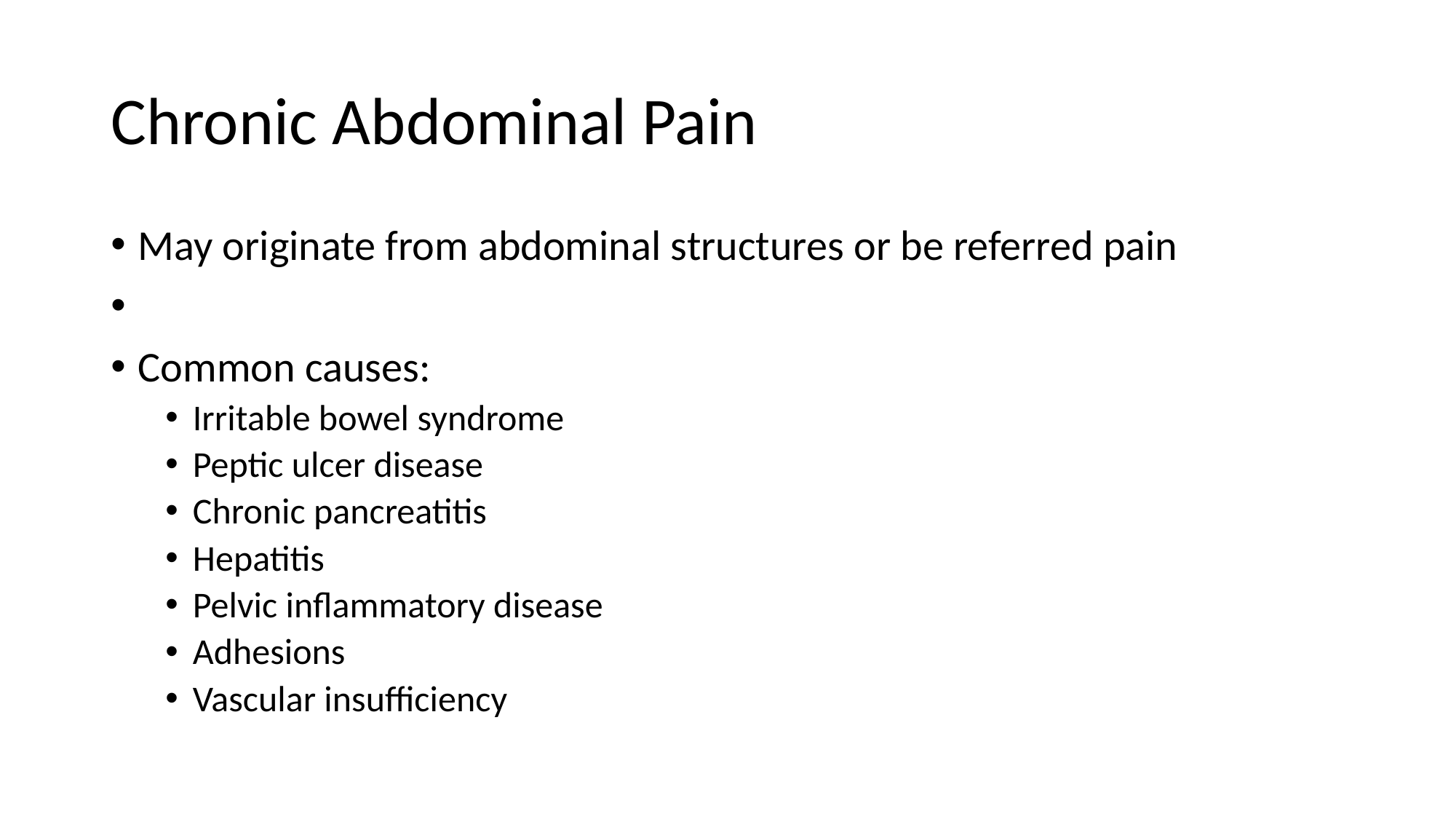

# Chronic Abdominal Pain
May originate from abdominal structures or be referred pain

Common causes:
Irritable bowel syndrome
Peptic ulcer disease
Chronic pancreatitis
Hepatitis
Pelvic inflammatory disease
Adhesions
Vascular insufficiency